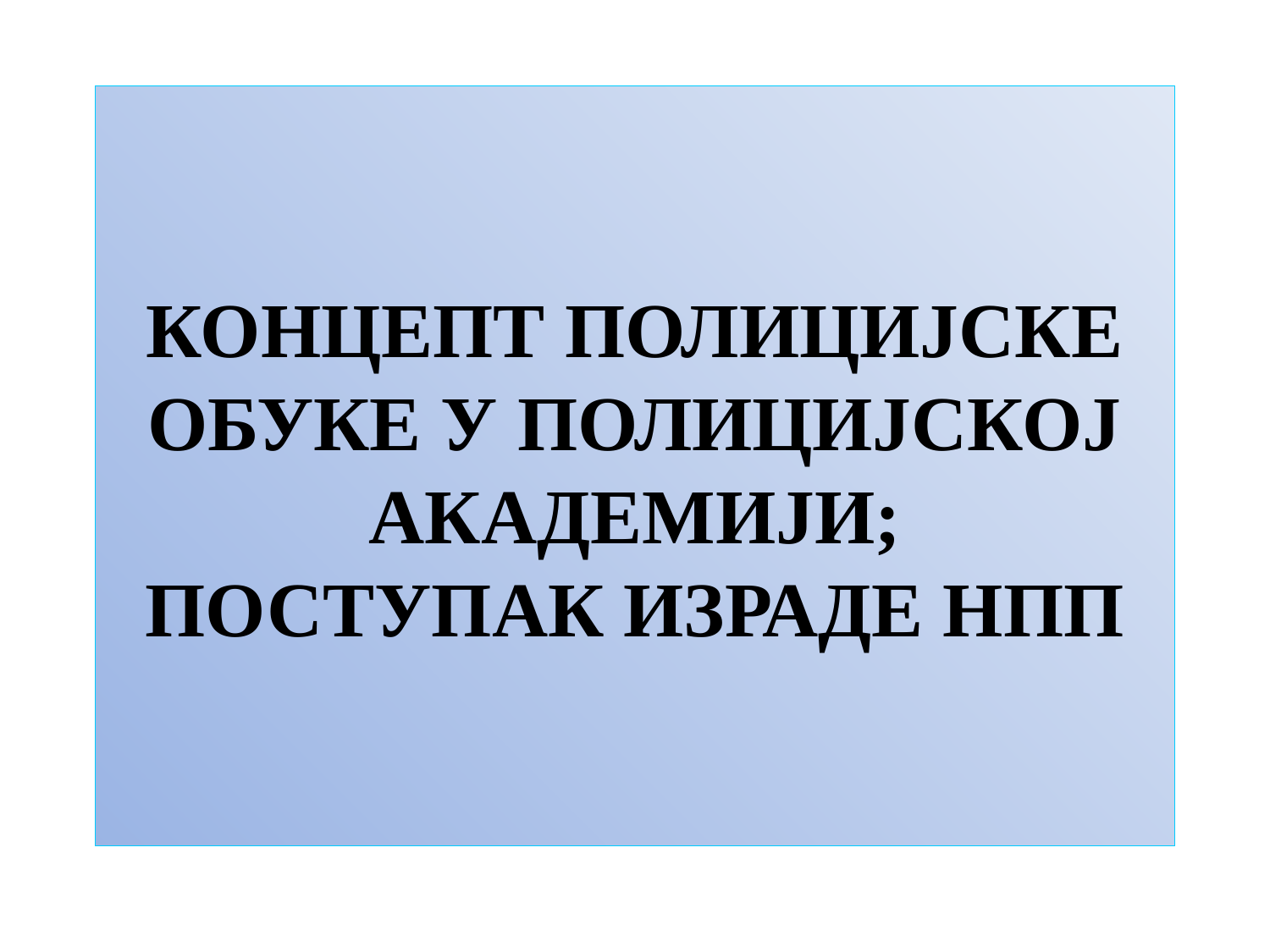

# КОНЦЕПТ ПОЛИЦИЈСКЕ ОБУКЕ У ПОЛИЦИЈСКОЈ АКАДЕМИЈИ; ПОСТУПАК ИЗРАДЕ НПП